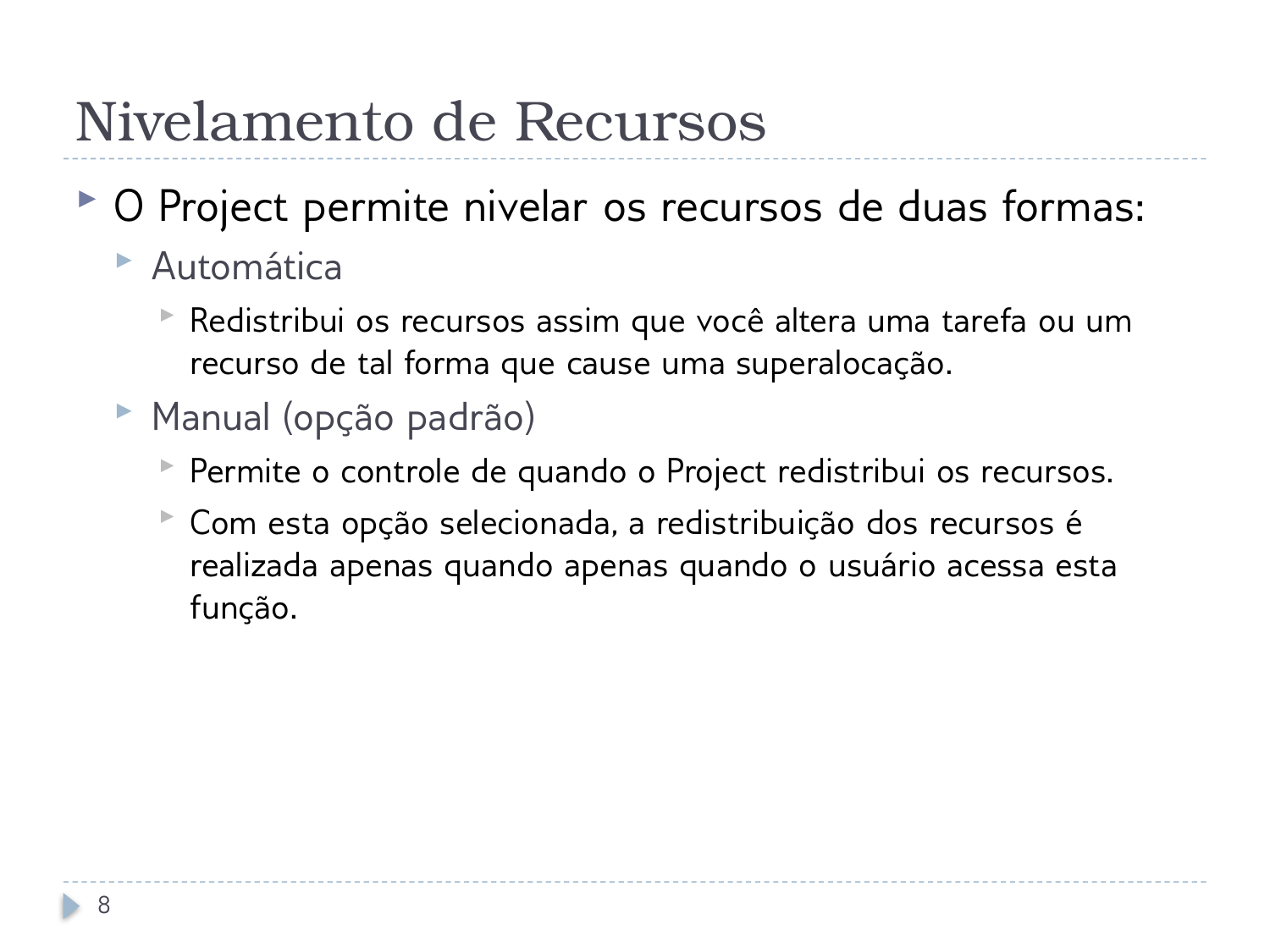

# Nivelamento de Recursos
O Project permite nivelar os recursos de duas formas:
Automática
Redistribui os recursos assim que você altera uma tarefa ou um recurso de tal forma que cause uma superalocação.
Manual (opção padrão)
Permite o controle de quando o Project redistribui os recursos.
Com esta opção selecionada, a redistribuição dos recursos é realizada apenas quando apenas quando o usuário acessa esta função.

8